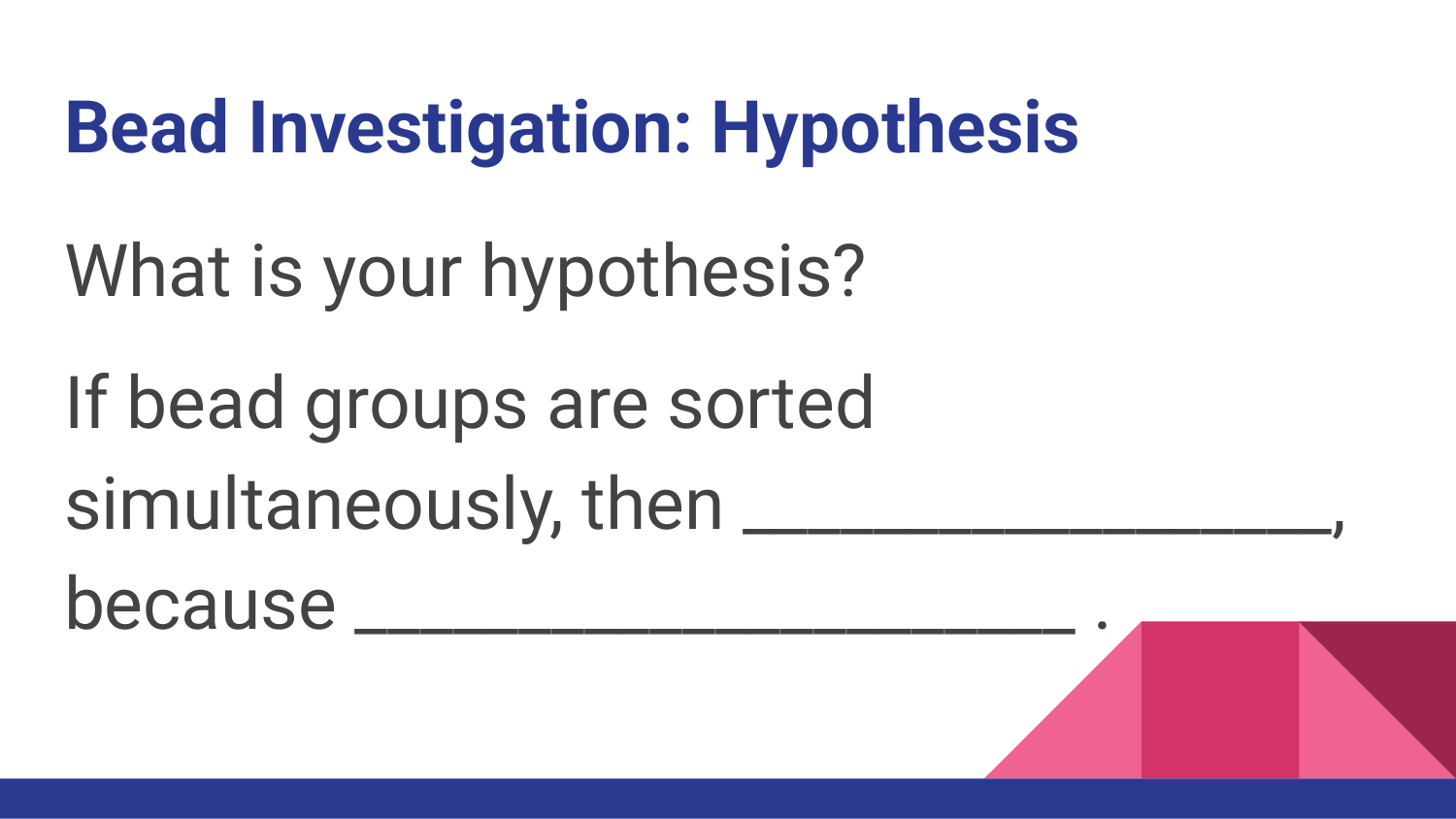

# Bead Investigation: Hypothesis
What is your hypothesis?
If bead groups are sorted simultaneously, then __________________, because ______________________ .